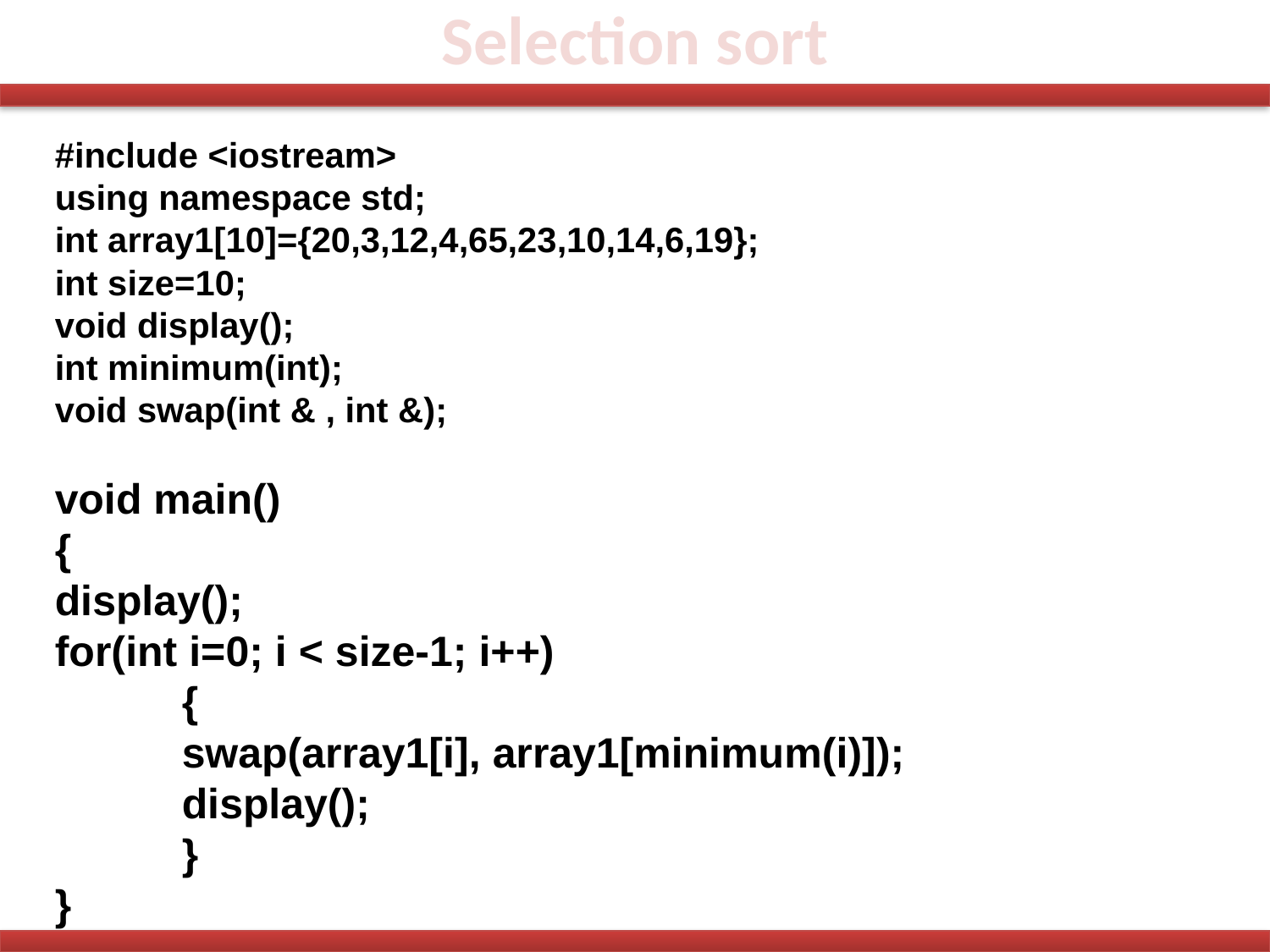

# Selection sort

#include <iostream>
using namespace std;
int array1[10]={20,3,12,4,65,23,10,14,6,19};
int size=10;
void display();
int minimum(int);
void swap(int & , int &);

void main()
{
display();
for(int i=0; i < size-1; i++)
	{
	swap(array1[i], array1[minimum(i)]);
	display();
	}
}